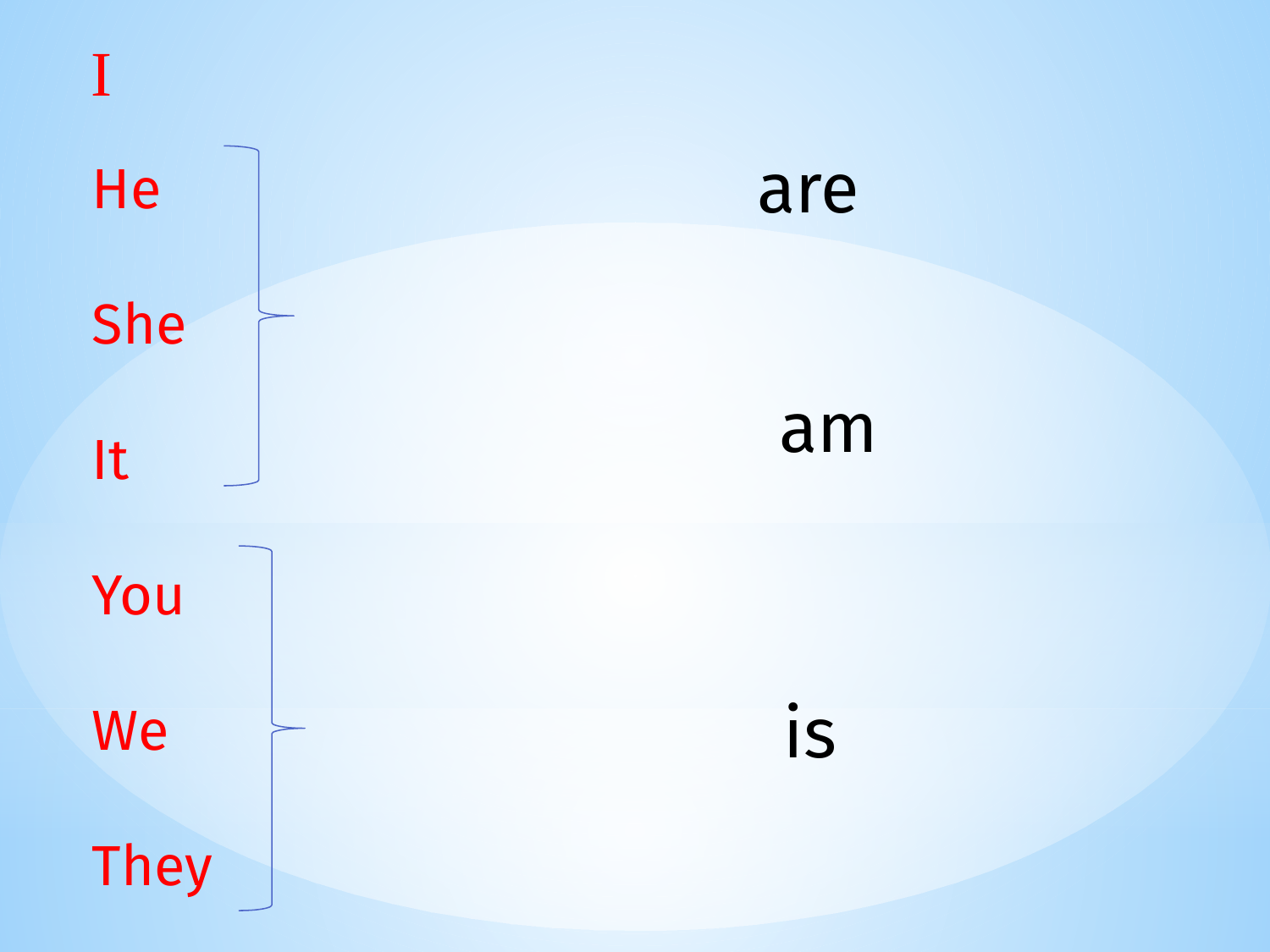

I
are
He

She

It

You

We

They

am

is